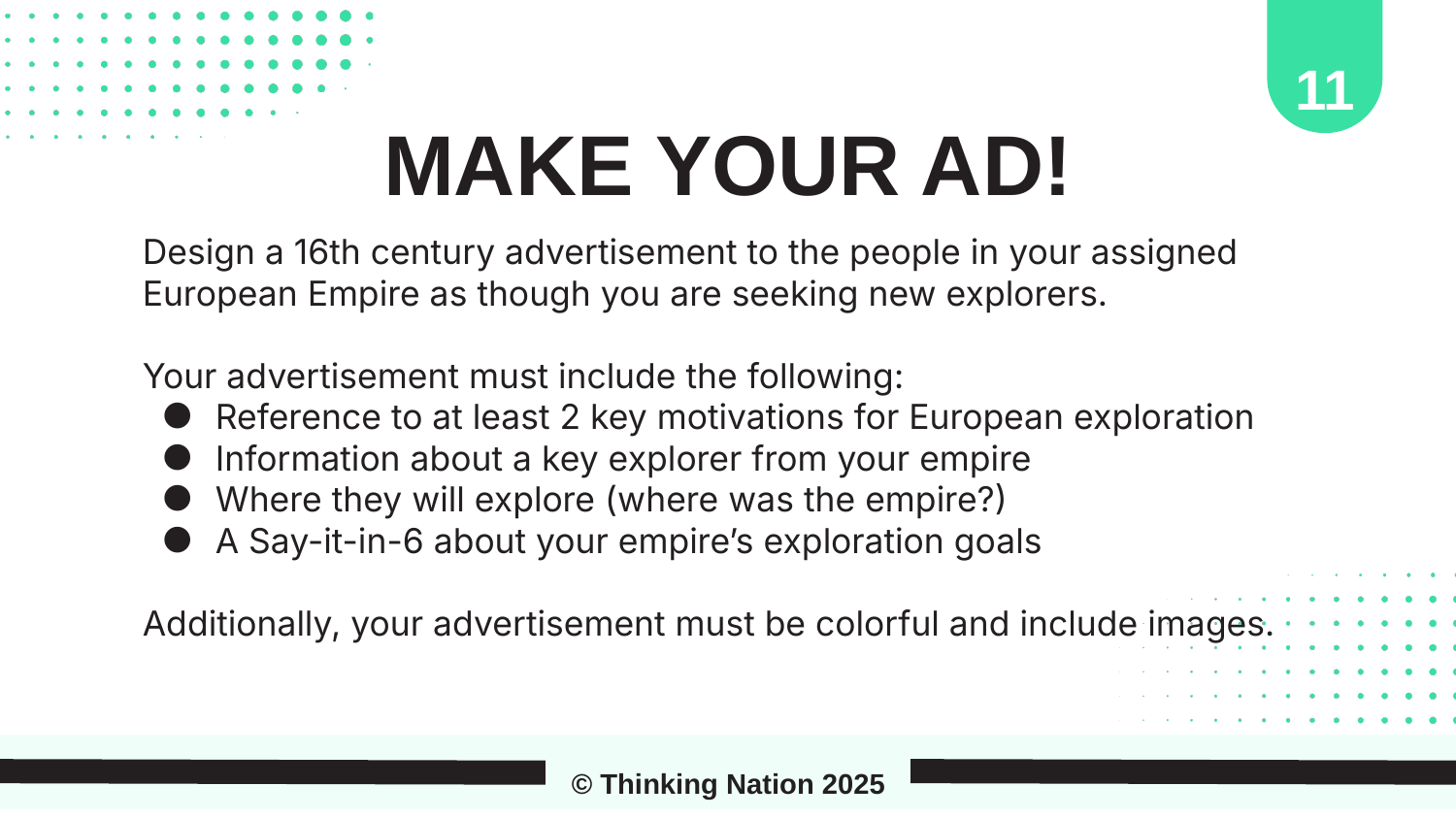

11
MAKE YOUR AD!
Design a 16th century advertisement to the people in your assigned European Empire as though you are seeking new explorers.

Your advertisement must include the following:
Reference to at least 2 key motivations for European exploration
Information about a key explorer from your empire
Where they will explore (where was the empire?)
A Say-it-in-6 about your empire’s exploration goals

Additionally, your advertisement must be colorful and include images.

© Thinking Nation 2025